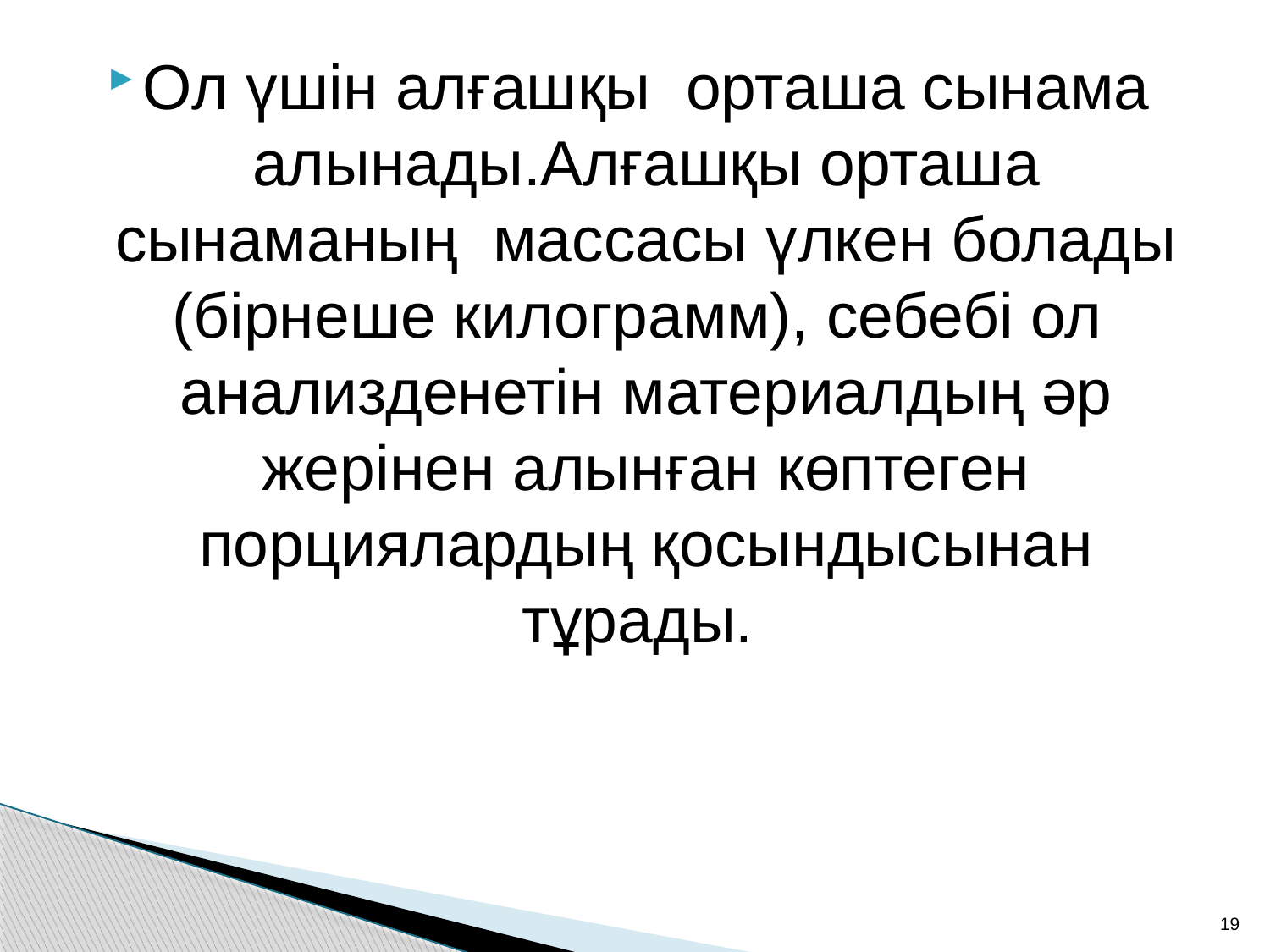

Ол үшін алғашқы  орташа сынама алынады.Алғашқы орташа сынаманың  массасы үлкен болады (бірнеше килограмм), себебі ол  анализденетін материалдың әр жерінен алынған көптеген порциялардың қосындысынан тұрады.

19